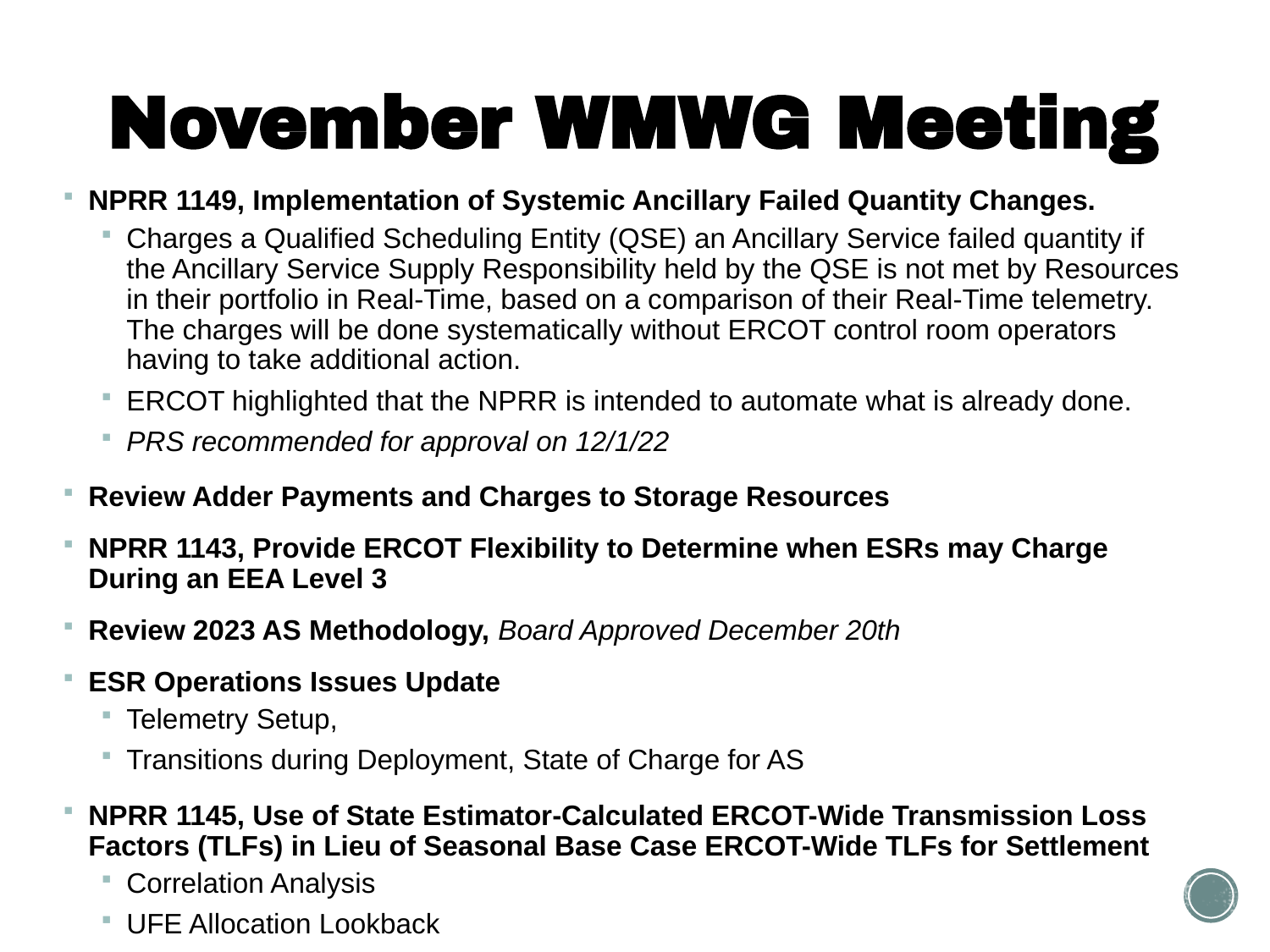

# November WMWG Meeting
NPRR 1149, Implementation of Systemic Ancillary Failed Quantity Changes.
Charges a Qualified Scheduling Entity (QSE) an Ancillary Service failed quantity if the Ancillary Service Supply Responsibility held by the QSE is not met by Resources in their portfolio in Real-Time, based on a comparison of their Real-Time telemetry. The charges will be done systematically without ERCOT control room operators having to take additional action.
ERCOT highlighted that the NPRR is intended to automate what is already done.
PRS recommended for approval on 12/1/22
Review Adder Payments and Charges to Storage Resources
NPRR 1143, Provide ERCOT Flexibility to Determine when ESRs may Charge During an EEA Level 3
Review 2023 AS Methodology, Board Approved December 20th
ESR Operations Issues Update
Telemetry Setup,
Transitions during Deployment, State of Charge for AS
NPRR 1145, Use of State Estimator-Calculated ERCOT-Wide Transmission Loss Factors (TLFs) in Lieu of Seasonal Base Case ERCOT-Wide TLFs for Settlement
Correlation Analysis
UFE Allocation Lookback